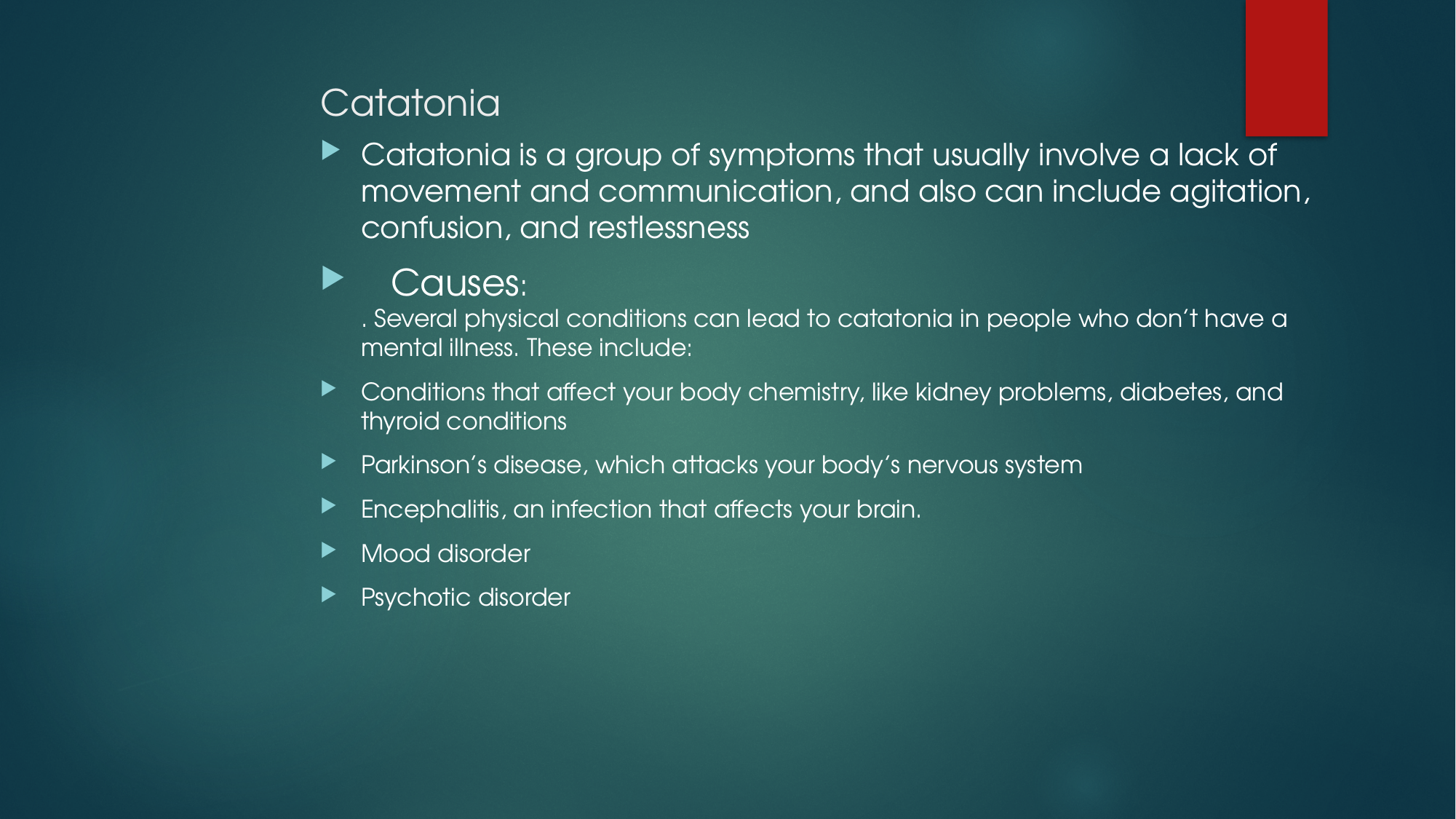

# Catatonia
Catatonia is a group of symptoms that usually involve a lack of movement and communication, and also can include agitation, confusion, and restlessness
   Causes:
. Several physical conditions can lead to catatonia in people who don’t have a mental illness. These include:
Conditions that affect your body chemistry, like kidney problems, diabetes, and thyroid conditions
Parkinson’s disease, which attacks your body’s nervous system
Encephalitis, an infection that affects your brain.
Mood disorder
Psychotic disorder